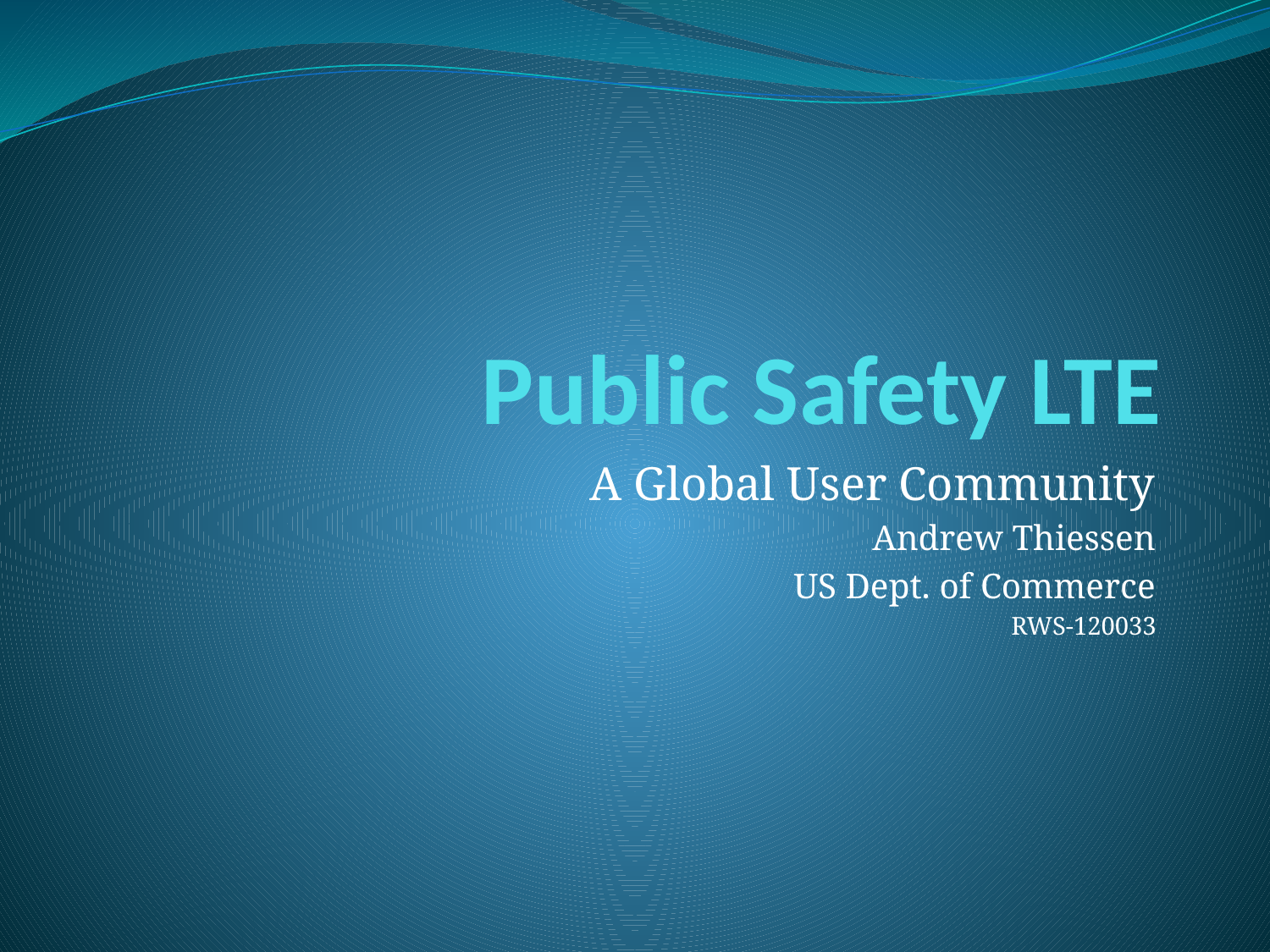

# Public Safety LTE
A Global User Community
Andrew Thiessen
US Dept. of Commerce
RWS-120033